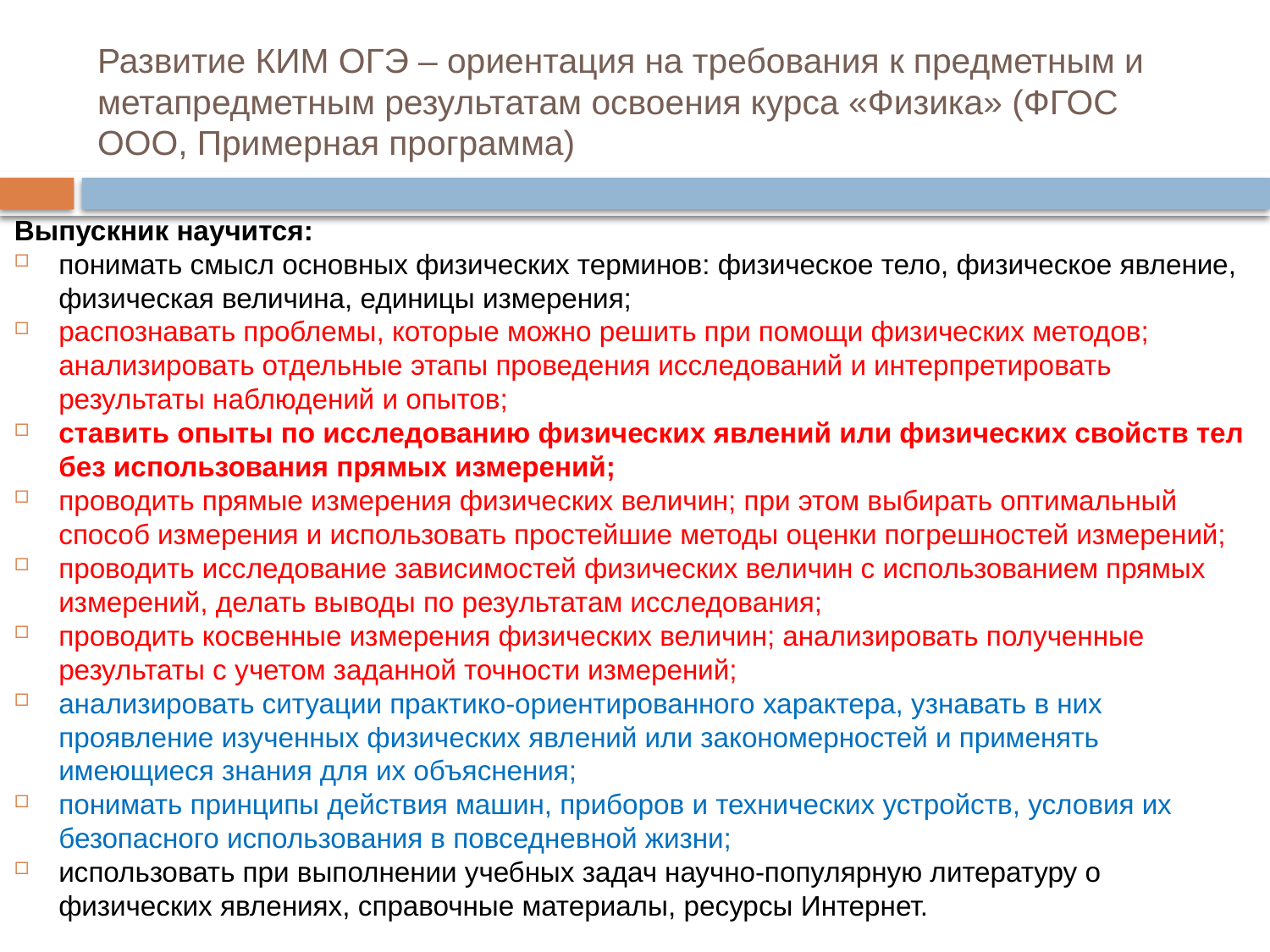

# Развитие КИМ ОГЭ – ориентация на требования к предметным и метапредметным результатам освоения курса «Физика» (ФГОС ООО, Примерная программа)
Выпускник научится:
понимать смысл основных физических терминов: физическое тело, физическое явление, физическая величина, единицы измерения;
распознавать проблемы, которые можно решить при помощи физических методов; анализировать отдельные этапы проведения исследований и интерпретировать результаты наблюдений и опытов;
ставить опыты по исследованию физических явлений или физических свойств тел без использования прямых измерений;
проводить прямые измерения физических величин; при этом выбирать оптимальный способ измерения и использовать простейшие методы оценки погрешностей измерений;
проводить исследование зависимостей физических величин с использованием прямых измерений, делать выводы по результатам исследования;
проводить косвенные измерения физических величин; анализировать полученные результаты с учетом заданной точности измерений;
анализировать ситуации практико-ориентированного характера, узнавать в них проявление изученных физических явлений или закономерностей и применять имеющиеся знания для их объяснения;
понимать принципы действия машин, приборов и технических устройств, условия их безопасного использования в повседневной жизни;
использовать при выполнении учебных задач научно-популярную литературу о физических явлениях, справочные материалы, ресурсы Интернет.